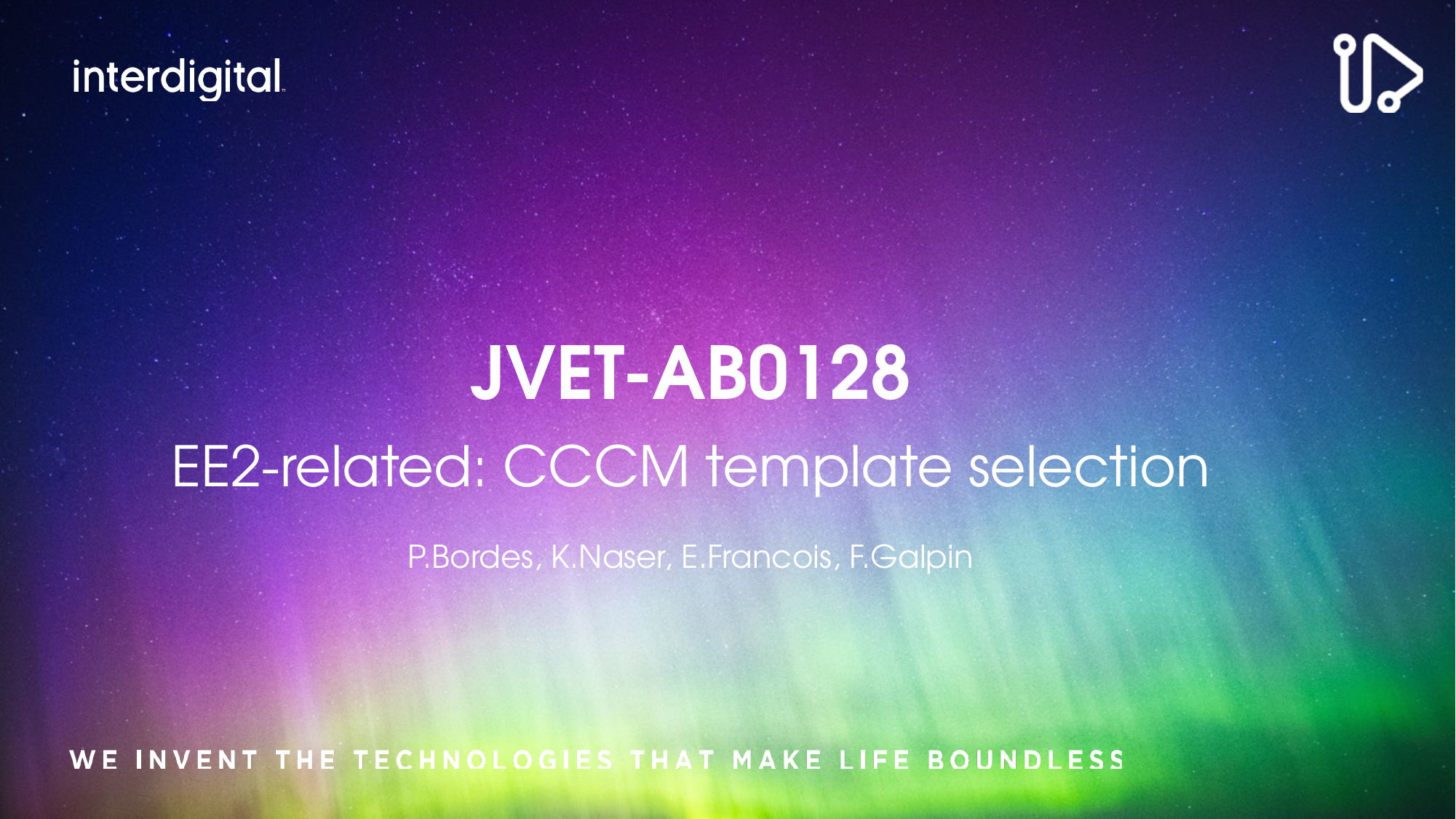

# JVET-AB0128
EE2-related: CCCM template selection

P.Bordes, K.Naser, E.Francois, F.Galpin